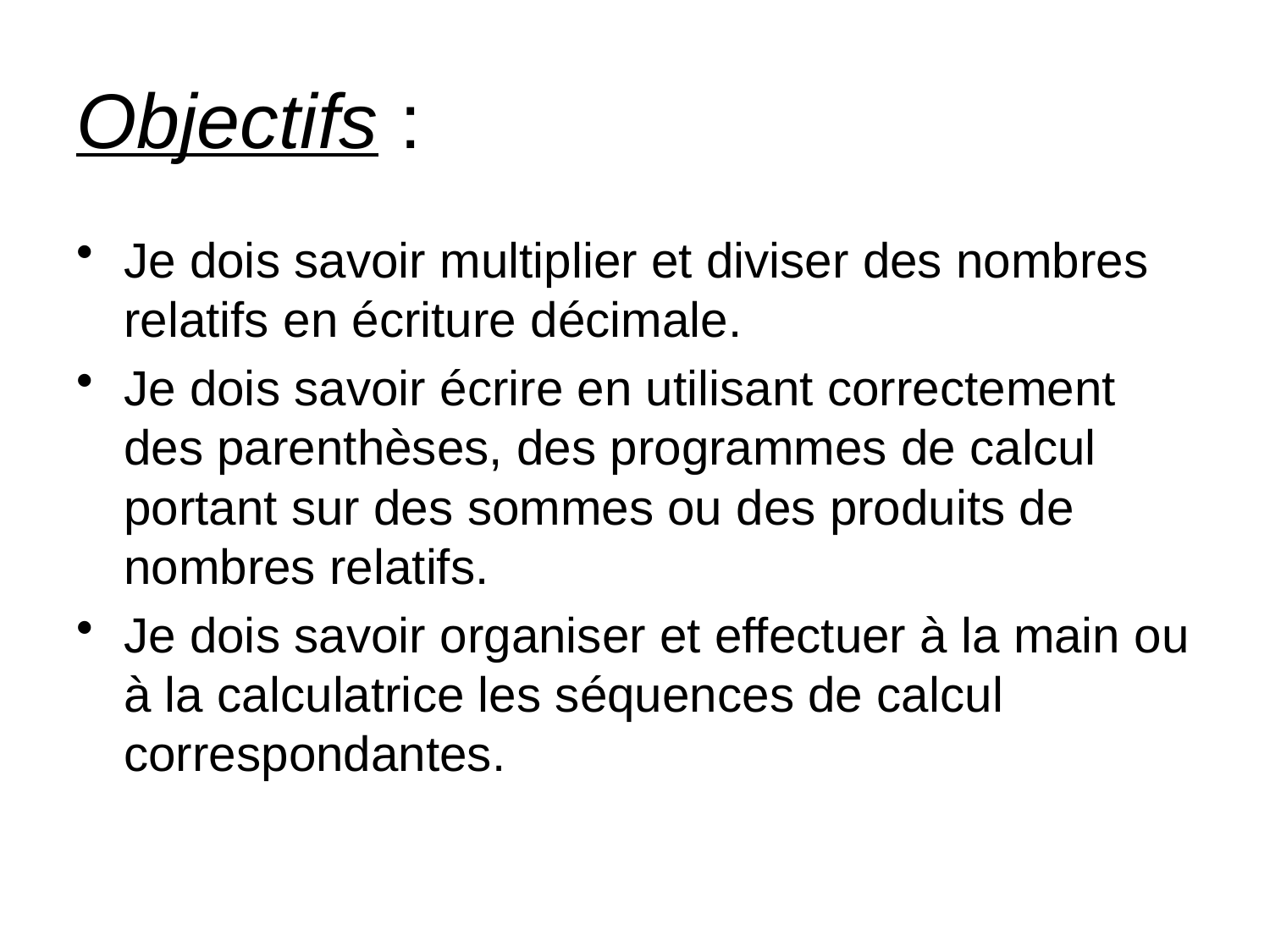

# Objectifs :
Je dois savoir multiplier et diviser des nombres relatifs en écriture décimale.
Je dois savoir écrire en utilisant correctement des parenthèses, des programmes de calcul portant sur des sommes ou des produits de nombres relatifs.
Je dois savoir organiser et effectuer à la main ou à la calculatrice les séquences de calcul correspondantes.